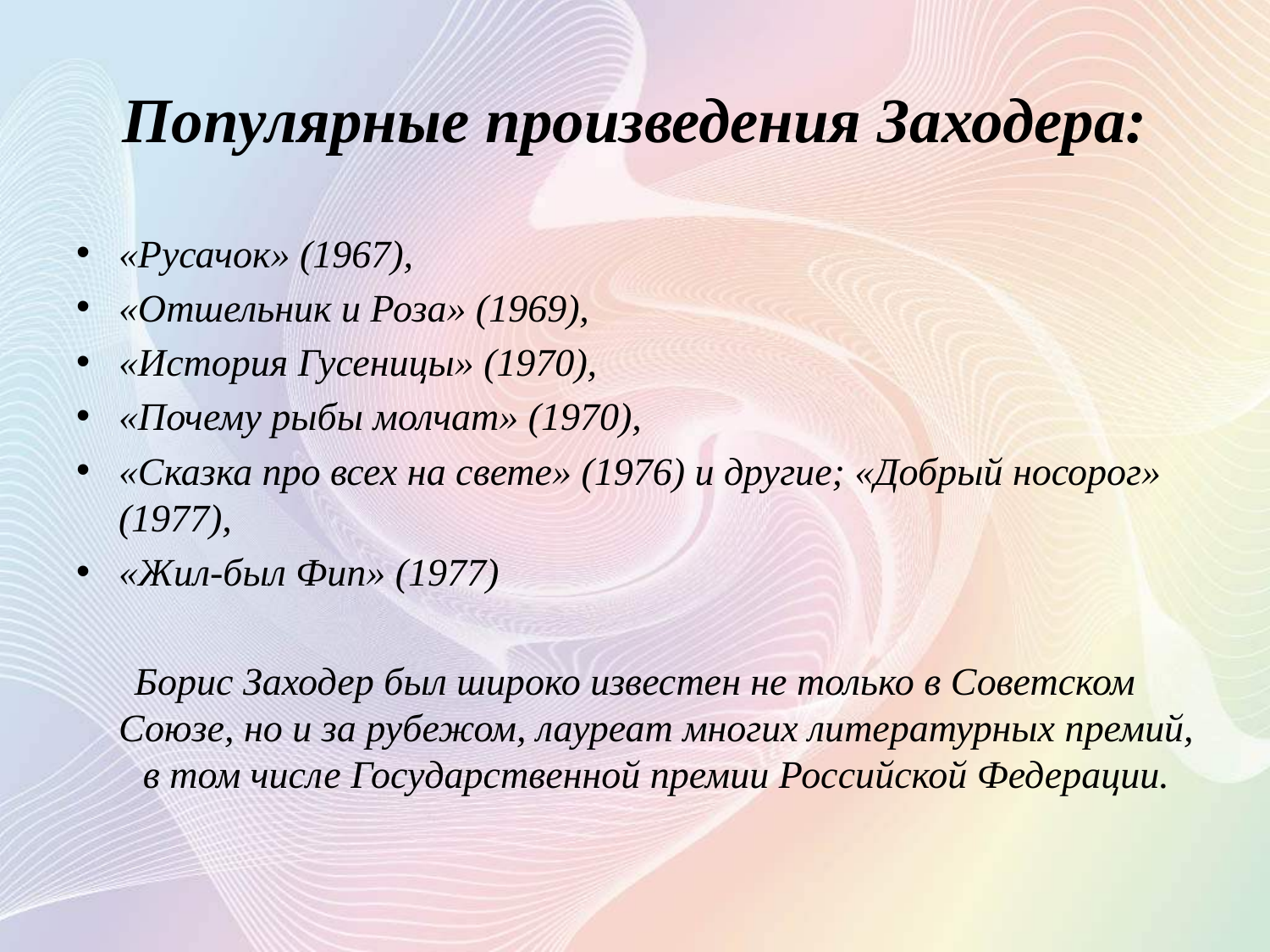

# Популярные произведения Заходера:
«Русачок» (1967),
«Отшельник и Роза» (1969),
«История Гусеницы» (1970),
«Почему рыбы молчат» (1970),
«Сказка про всех на свете» (1976) и другие; «Добрый носорог» (1977),
«Жил-был Фип» (1977)

Борис Заходер был широко известен не только в Советском Союзе, но и за рубежом, лауреат многих литературных премий, в том числе Государственной премии Российской Федерации.